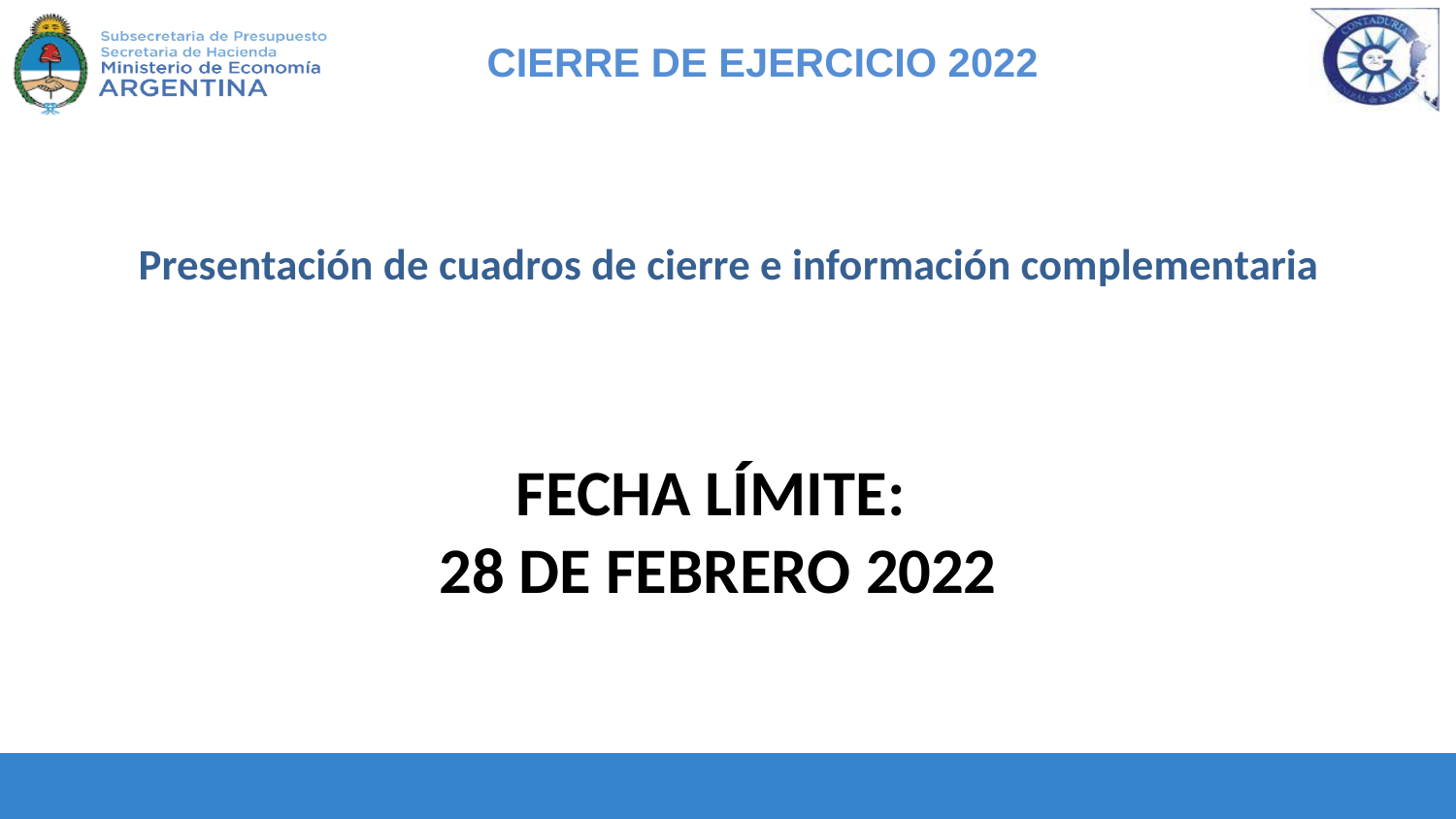

Presentación de cuadros de cierre e información complementaria
FECHA LÍMITE:
 28 DE FEBRERO 2022